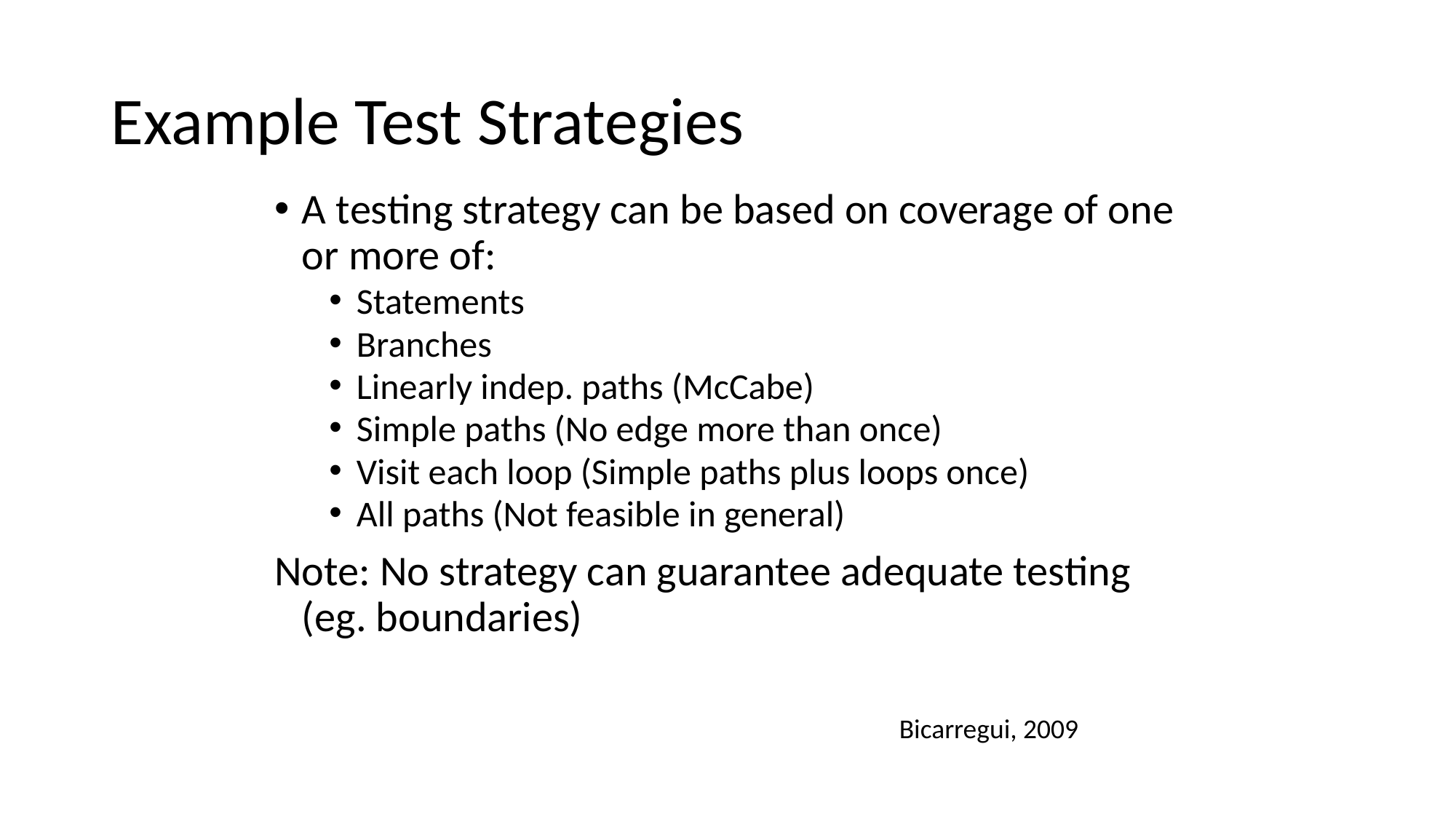

# Example Test Strategies
A testing strategy can be based on coverage of one or more of:
Statements
Branches
Linearly indep. paths (McCabe)
Simple paths (No edge more than once)
Visit each loop (Simple paths plus loops once)
All paths (Not feasible in general)
Note: No strategy can guarantee adequate testing (eg. boundaries)
Bicarregui, 2009